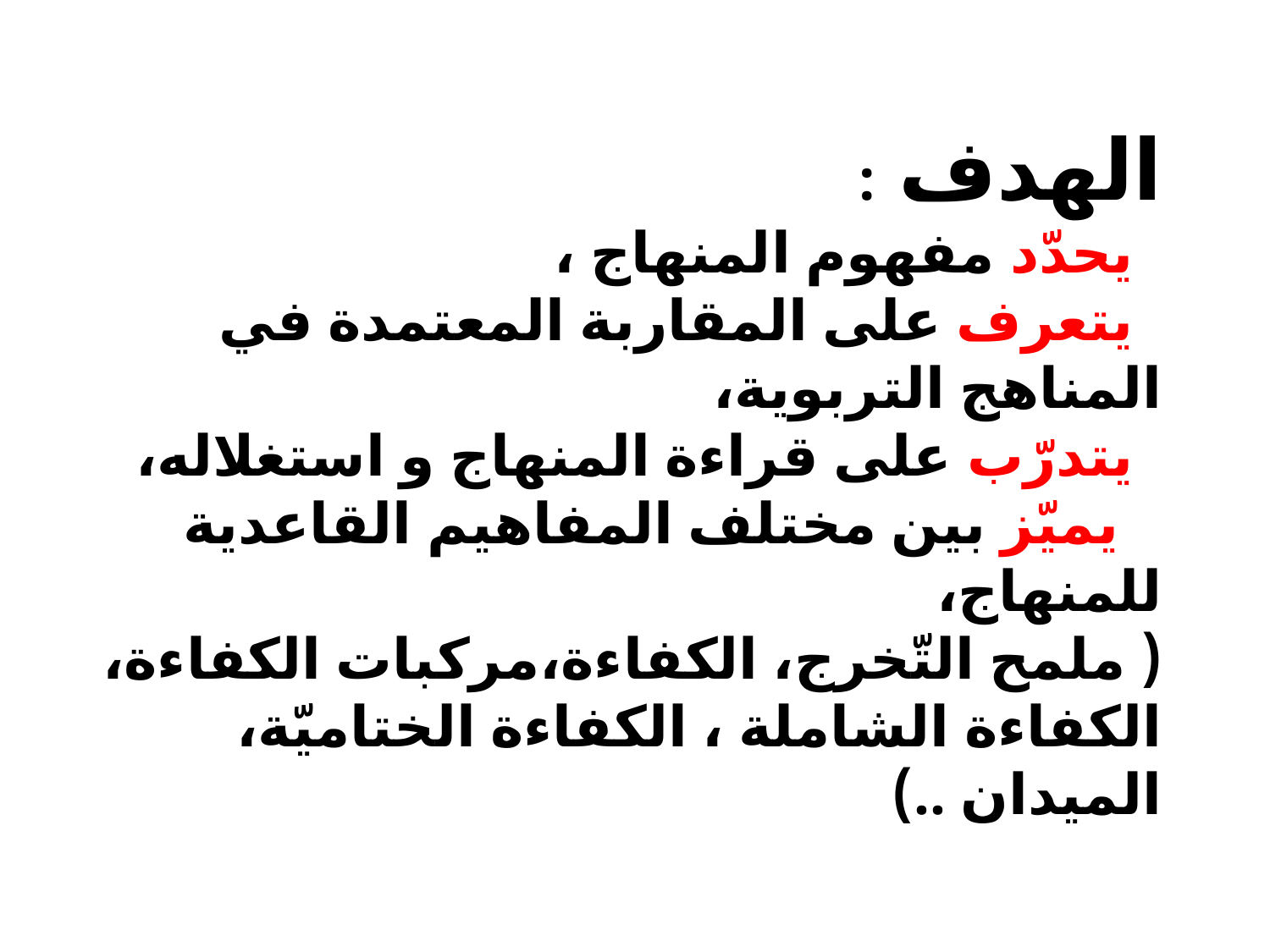

الهدف :
  يحدّد مفهوم المنهاج ،
  يتعرف على المقاربة المعتمدة في المناهج التربوية،
  يتدرّب على قراءة المنهاج و استغلاله،
   يميّز بين مختلف المفاهيم القاعدية للمنهاج،
( ملمح التّخرج، الكفاءة،مركبات الكفاءة، الكفاءة الشاملة ، الكفاءة الختاميّة، الميدان ..)